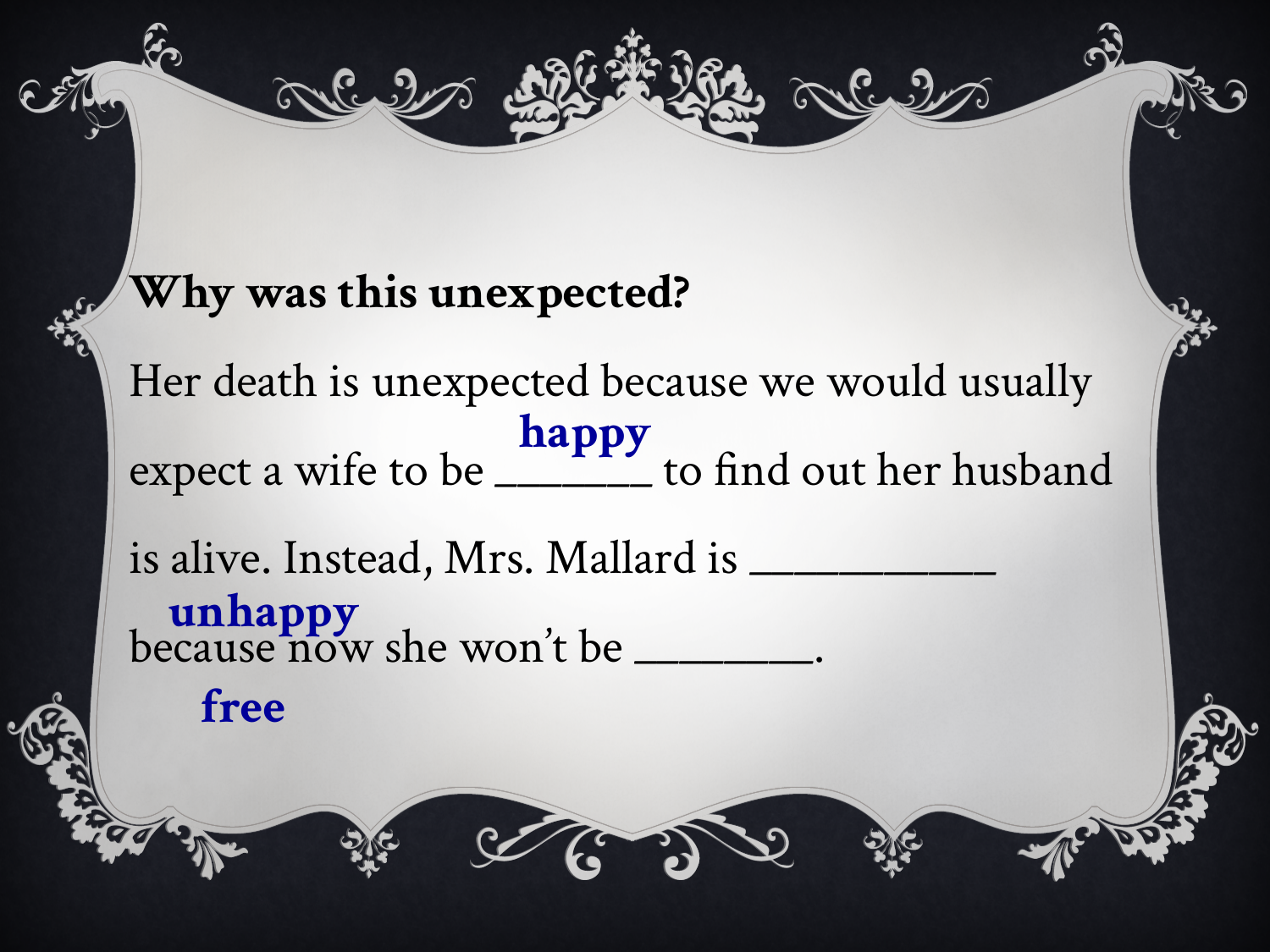

Why was this unexpected?
Her death is unexpected because we would usually expect a wife to be _______ to find out her husband is alive. Instead, Mrs. Mallard is ___________ because now she won’t be ________.
happy
unhappy
free